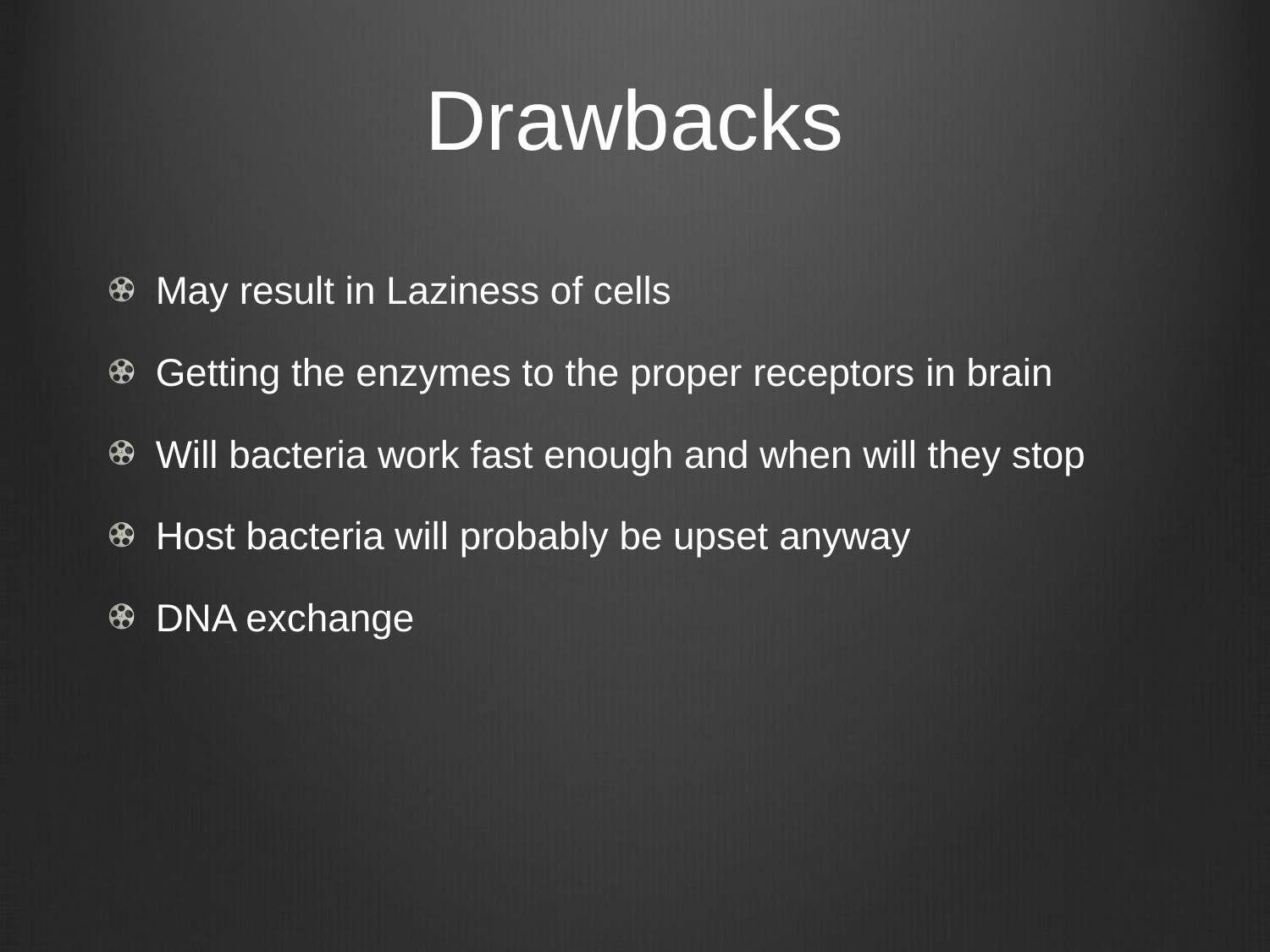

# Drawbacks
May result in Laziness of cells
Getting the enzymes to the proper receptors in brain
Will bacteria work fast enough and when will they stop
Host bacteria will probably be upset anyway
DNA exchange